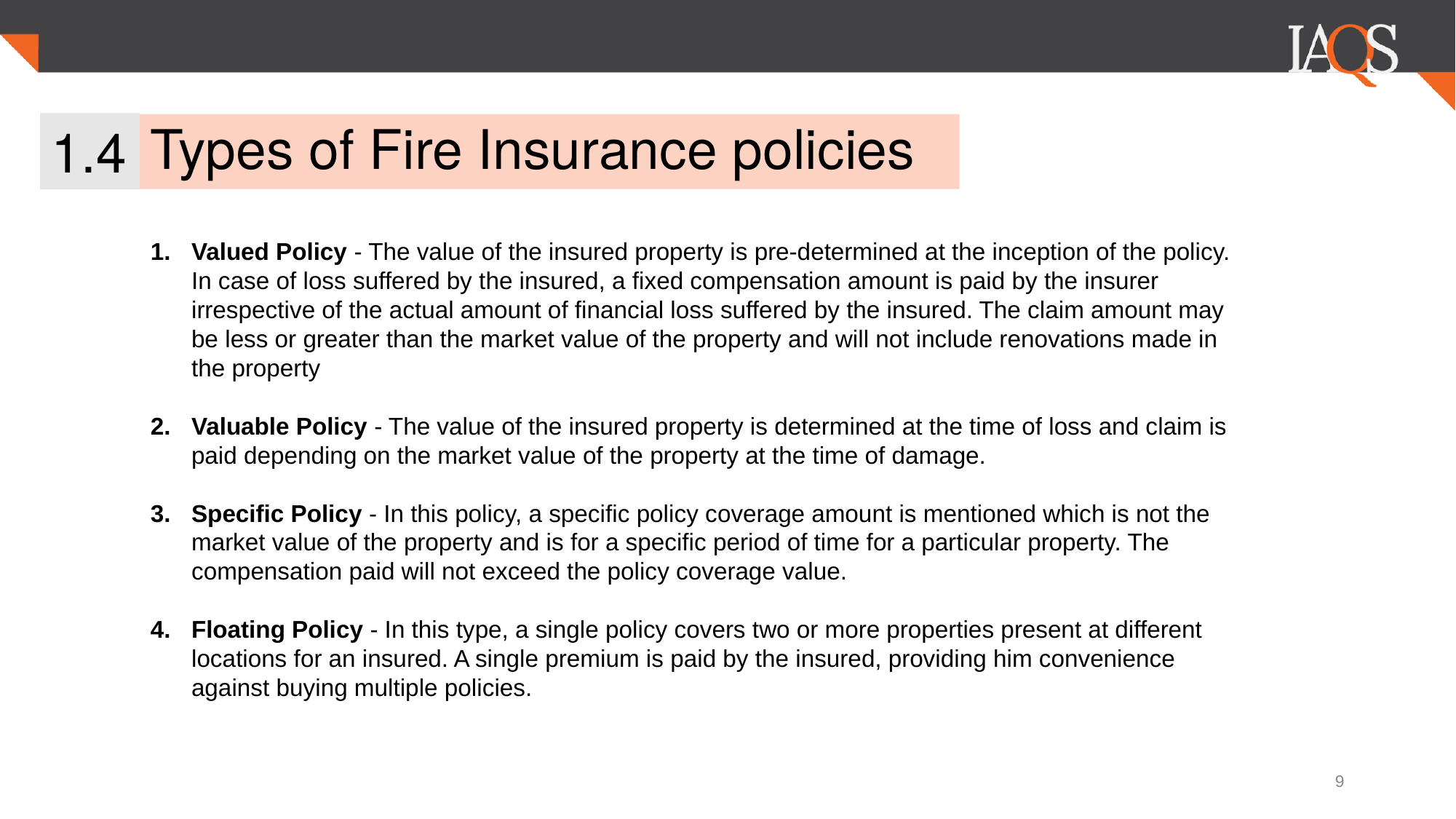

1.4
# Types of Fire Insurance policies
Valued Policy - The value of the insured property is pre-determined at the inception of the policy. In case of loss suffered by the insured, a fixed compensation amount is paid by the insurer irrespective of the actual amount of financial loss suffered by the insured. The claim amount may be less or greater than the market value of the property and will not include renovations made in the property

Valuable Policy - The value of the insured property is determined at the time of loss and claim is paid depending on the market value of the property at the time of damage.

Specific Policy - In this policy, a specific policy coverage amount is mentioned which is not the market value of the property and is for a specific period of time for a particular property. The compensation paid will not exceed the policy coverage value.

Floating Policy - In this type, a single policy covers two or more properties present at different locations for an insured. A single premium is paid by the insured, providing him convenience against buying multiple policies.
9